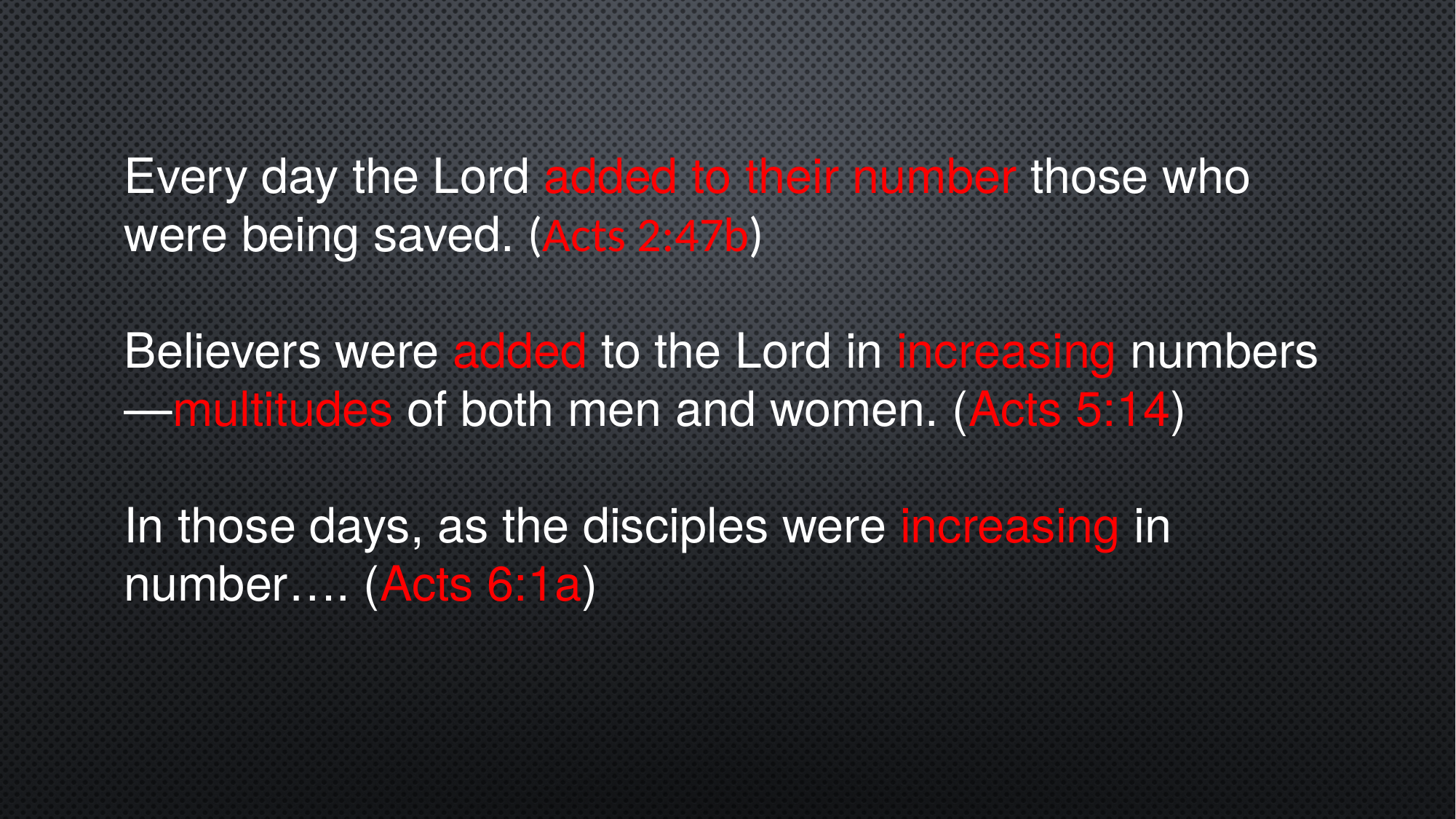

Every day the Lord added to their number those who were being saved. (Acts 2:47b)

Believers were added to the Lord in increasing numbers—multitudes of both men and women. (Acts 5:14)

In those days, as the disciples were increasing in number…. (Acts 6:1a)